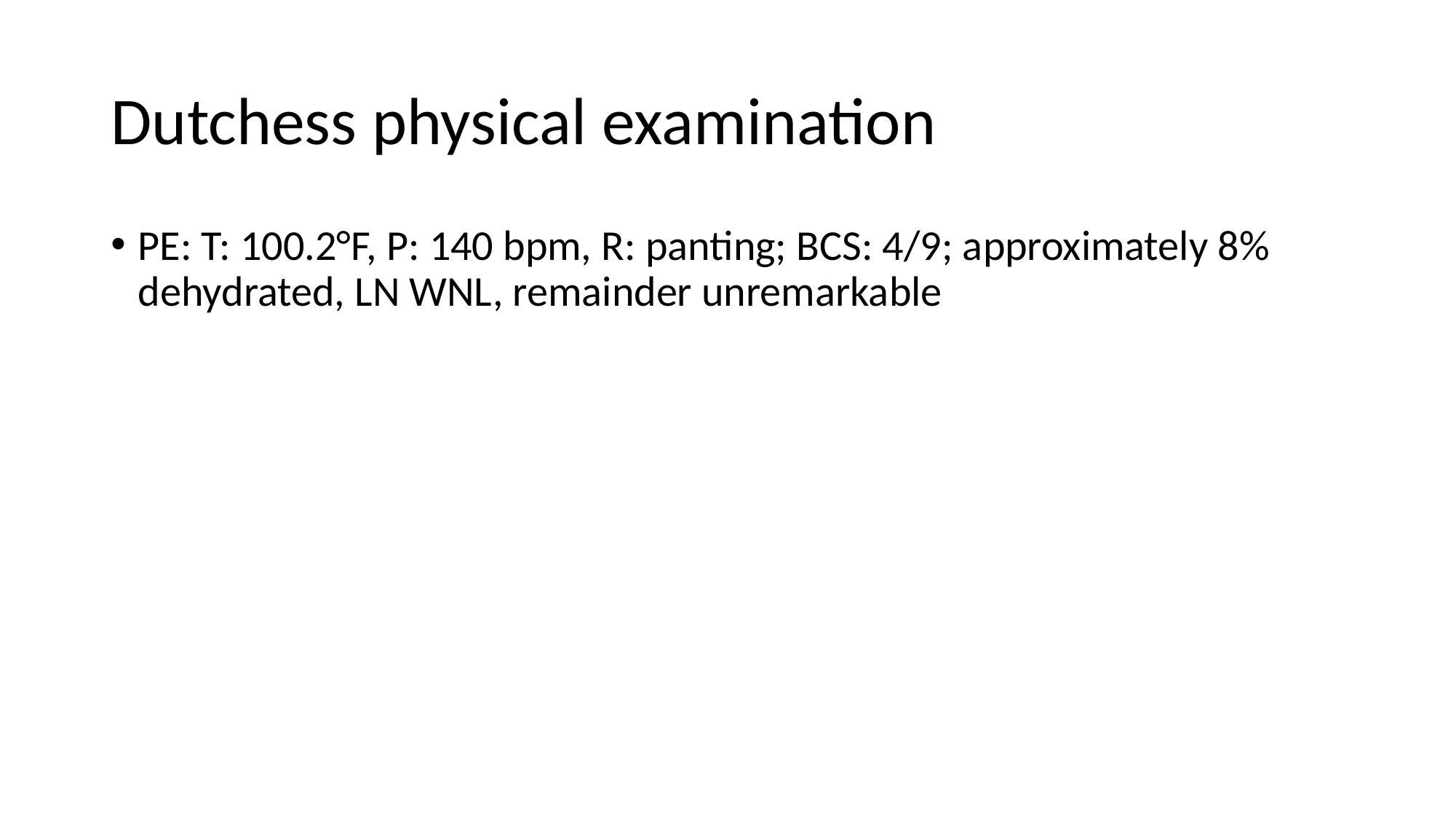

# Dutchess physical examination
PE: T: 100.2°F, P: 140 bpm, R: panting; BCS: 4/9; approximately 8% dehydrated, LN WNL, remainder unremarkable